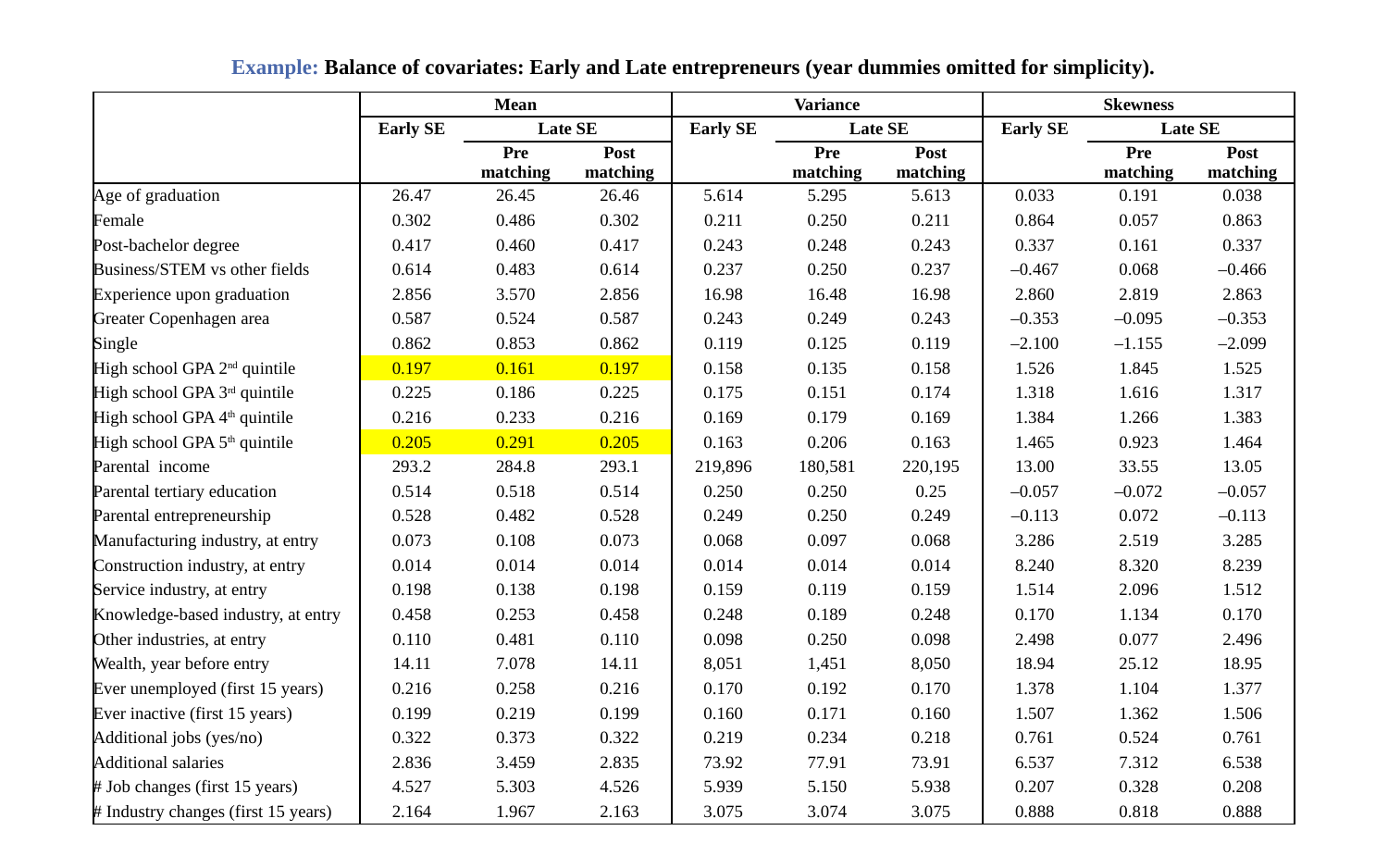

| Example: Balance of covariates: Early and Late entrepreneurs (year dummies omitted for simplicity). |  |  |  |  |  |  |  |  |  |
| --- | --- | --- | --- | --- | --- | --- | --- | --- | --- |
|  | Mean |  |  | Variance |  |  | Skewness |  |  |
|  | Early SE | Late SE |  | Early SE | Late SE |  | Early SE | Late SE |  |
|  |  | Pre matching | Post matching |  | Pre matching | Post matching |  | Pre matching | Post matching |
| Age of graduation | 26.47 | 26.45 | 26.46 | 5.614 | 5.295 | 5.613 | 0.033 | 0.191 | 0.038 |
| Female | 0.302 | 0.486 | 0.302 | 0.211 | 0.250 | 0.211 | 0.864 | 0.057 | 0.863 |
| Post-bachelor degree | 0.417 | 0.460 | 0.417 | 0.243 | 0.248 | 0.243 | 0.337 | 0.161 | 0.337 |
| Business/STEM vs other fields | 0.614 | 0.483 | 0.614 | 0.237 | 0.250 | 0.237 | –0.467 | 0.068 | –0.466 |
| Experience upon graduation | 2.856 | 3.570 | 2.856 | 16.98 | 16.48 | 16.98 | 2.860 | 2.819 | 2.863 |
| Greater Copenhagen area | 0.587 | 0.524 | 0.587 | 0.243 | 0.249 | 0.243 | –0.353 | –0.095 | –0.353 |
| Single | 0.862 | 0.853 | 0.862 | 0.119 | 0.125 | 0.119 | –2.100 | –1.155 | –2.099 |
| High school GPA 2nd quintile | 0.197 | 0.161 | 0.197 | 0.158 | 0.135 | 0.158 | 1.526 | 1.845 | 1.525 |
| High school GPA 3rd quintile | 0.225 | 0.186 | 0.225 | 0.175 | 0.151 | 0.174 | 1.318 | 1.616 | 1.317 |
| High school GPA 4th quintile | 0.216 | 0.233 | 0.216 | 0.169 | 0.179 | 0.169 | 1.384 | 1.266 | 1.383 |
| High school GPA 5th quintile | 0.205 | 0.291 | 0.205 | 0.163 | 0.206 | 0.163 | 1.465 | 0.923 | 1.464 |
| Parental income | 293.2 | 284.8 | 293.1 | 219,896 | 180,581 | 220,195 | 13.00 | 33.55 | 13.05 |
| Parental tertiary education | 0.514 | 0.518 | 0.514 | 0.250 | 0.250 | 0.25 | –0.057 | –0.072 | –0.057 |
| Parental entrepreneurship | 0.528 | 0.482 | 0.528 | 0.249 | 0.250 | 0.249 | –0.113 | 0.072 | –0.113 |
| Manufacturing industry, at entry | 0.073 | 0.108 | 0.073 | 0.068 | 0.097 | 0.068 | 3.286 | 2.519 | 3.285 |
| Construction industry, at entry | 0.014 | 0.014 | 0.014 | 0.014 | 0.014 | 0.014 | 8.240 | 8.320 | 8.239 |
| Service industry, at entry | 0.198 | 0.138 | 0.198 | 0.159 | 0.119 | 0.159 | 1.514 | 2.096 | 1.512 |
| Knowledge-based industry, at entry | 0.458 | 0.253 | 0.458 | 0.248 | 0.189 | 0.248 | 0.170 | 1.134 | 0.170 |
| Other industries, at entry | 0.110 | 0.481 | 0.110 | 0.098 | 0.250 | 0.098 | 2.498 | 0.077 | 2.496 |
| Wealth, year before entry | 14.11 | 7.078 | 14.11 | 8,051 | 1,451 | 8,050 | 18.94 | 25.12 | 18.95 |
| Ever unemployed (first 15 years) | 0.216 | 0.258 | 0.216 | 0.170 | 0.192 | 0.170 | 1.378 | 1.104 | 1.377 |
| Ever inactive (first 15 years) | 0.199 | 0.219 | 0.199 | 0.160 | 0.171 | 0.160 | 1.507 | 1.362 | 1.506 |
| Additional jobs (yes/no) | 0.322 | 0.373 | 0.322 | 0.219 | 0.234 | 0.218 | 0.761 | 0.524 | 0.761 |
| Additional salaries | 2.836 | 3.459 | 2.835 | 73.92 | 77.91 | 73.91 | 6.537 | 7.312 | 6.538 |
| # Job changes (first 15 years) | 4.527 | 5.303 | 4.526 | 5.939 | 5.150 | 5.938 | 0.207 | 0.328 | 0.208 |
| # Industry changes (first 15 years) | 2.164 | 1.967 | 2.163 | 3.075 | 3.074 | 3.075 | 0.888 | 0.818 | 0.888 |